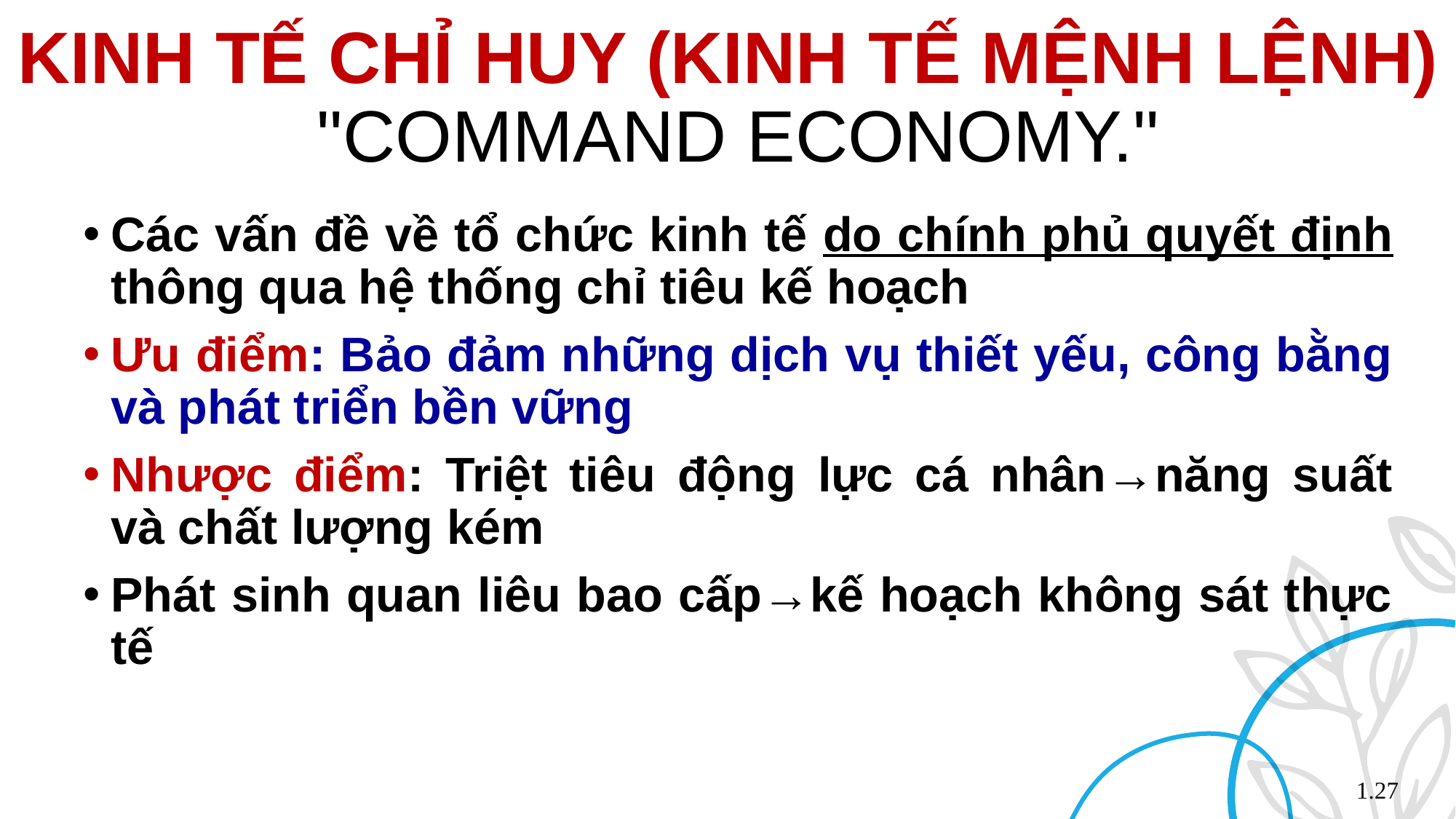

KINH TẾ CHỈ HUY (KINH TẾ MỆNH LỆNH)
"COMMAND ECONOMY."
Các vấn đề về tổ chức kinh tế do chính phủ quyết định thông qua hệ thống chỉ tiêu kế hoạch
Ưu điểm: Bảo đảm những dịch vụ thiết yếu, công bằng và phát triển bền vững
Nhược điểm: Triệt tiêu động lực cá nhân→năng suất và chất lượng kém
Phát sinh quan liêu bao cấp→kế hoạch không sát thực tế
1.27